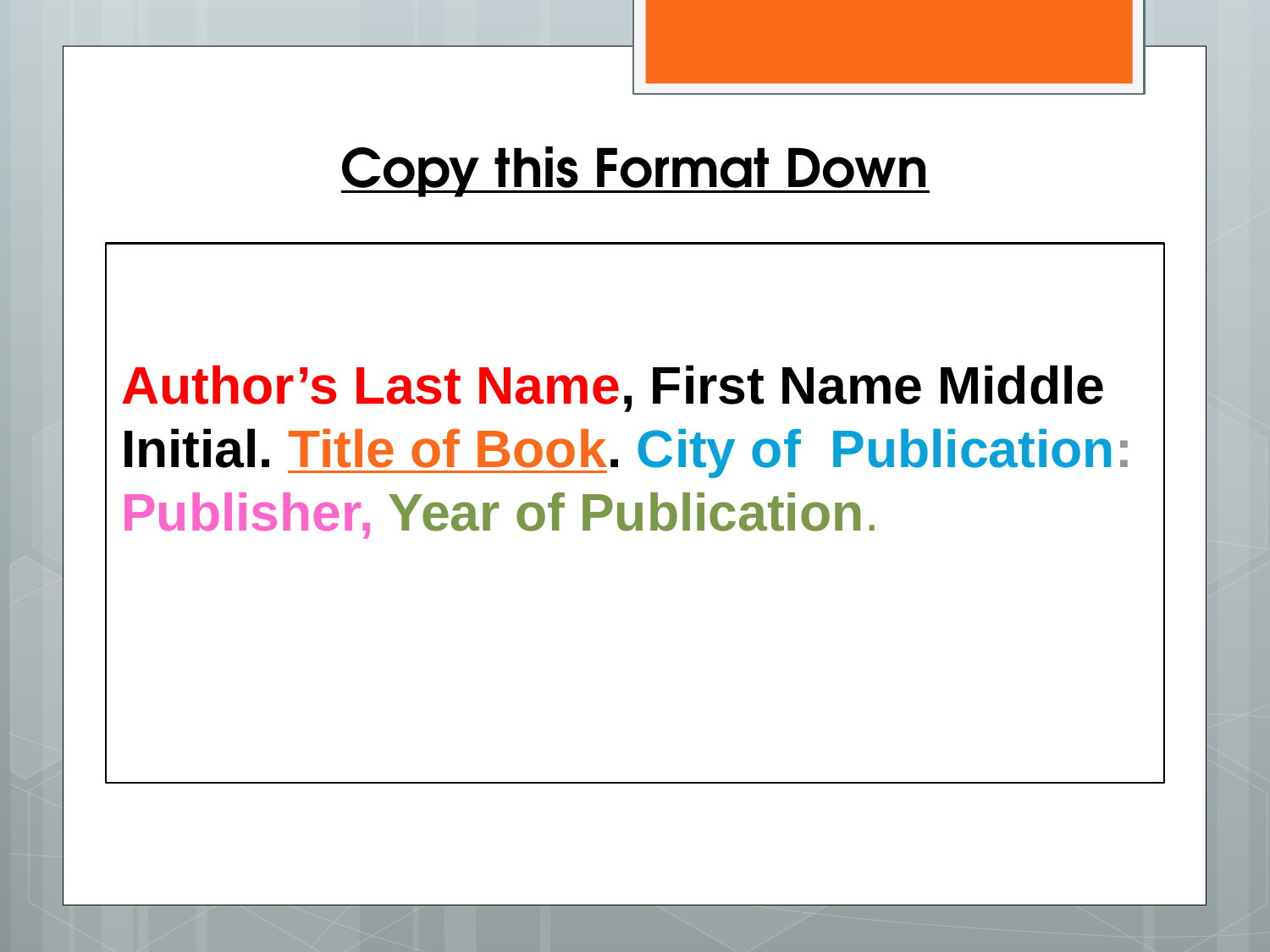

Copy this Format Down

Author’s Last Name, First Name Middle Initial. Title of Book. City of  Publication: Publisher, Year of Publication.